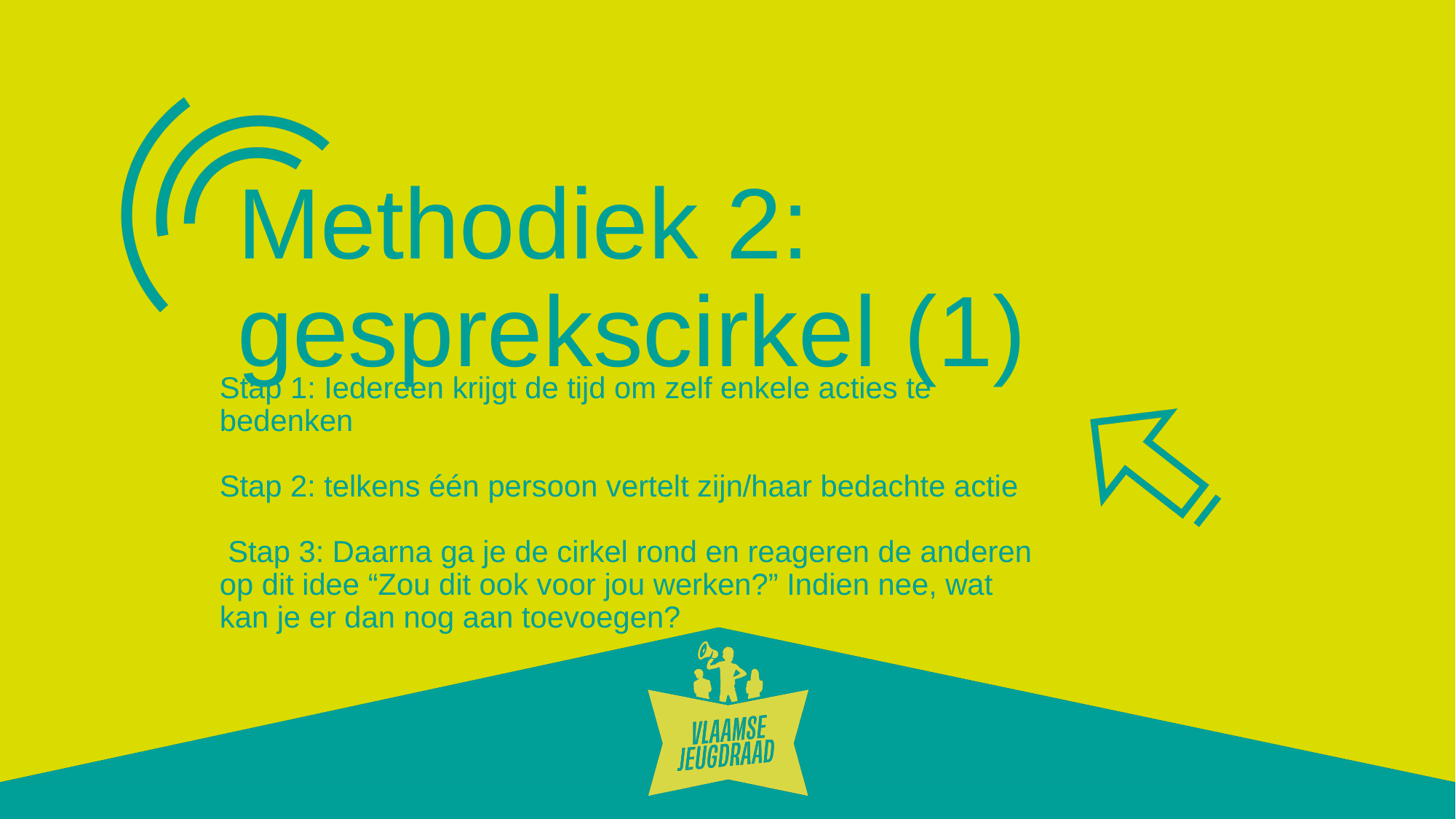

Methodiek 2: gesprekscirkel (1)
# Stap 1: Iedereen krijgt de tijd om zelf enkele acties te bedenken Stap 2: telkens één persoon vertelt zijn/haar bedachte actie Stap 3: Daarna ga je de cirkel rond en reageren de anderen op dit idee “Zou dit ook voor jou werken?” Indien nee, wat kan je er dan nog aan toevoegen?